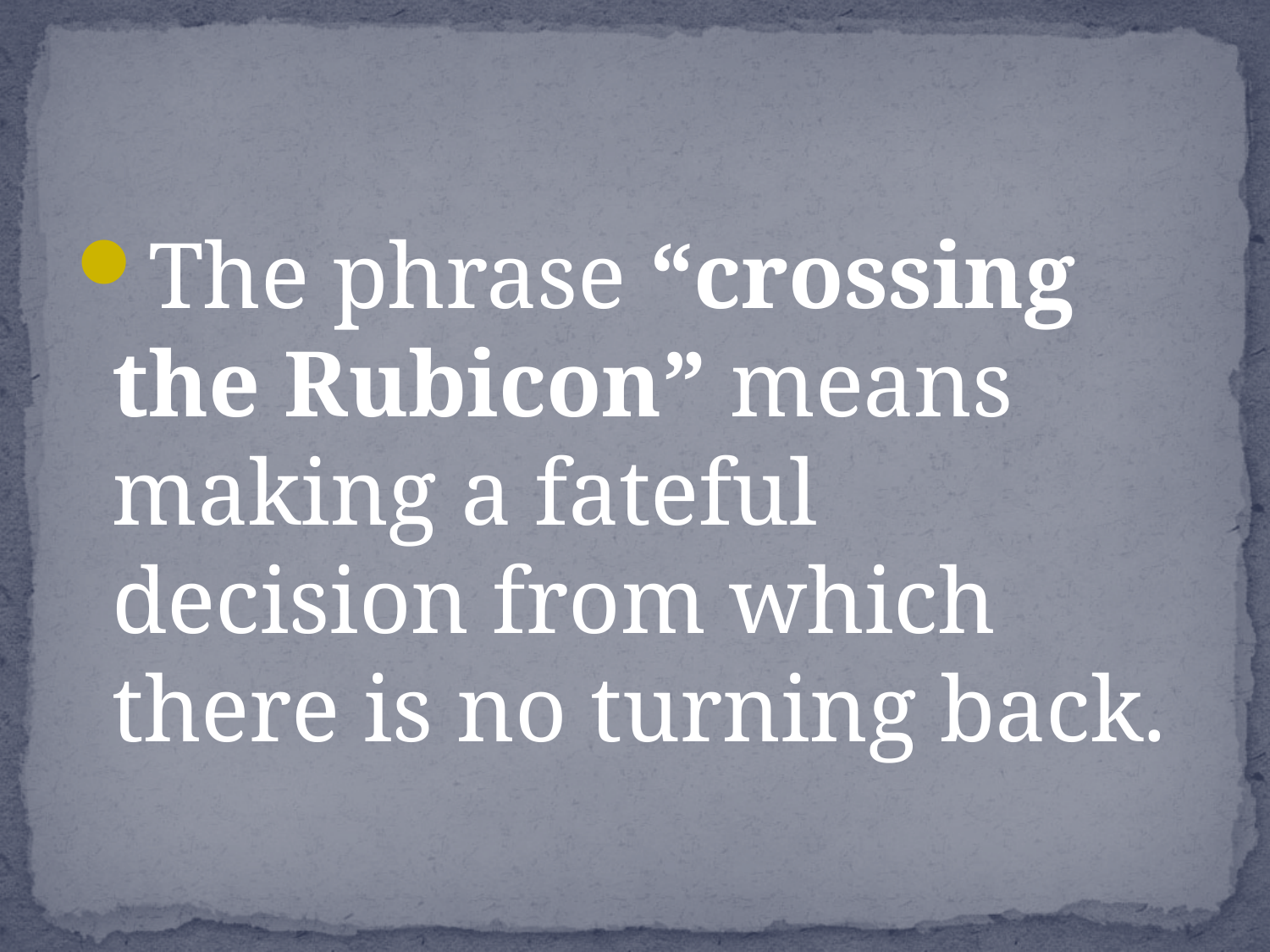

#
The phrase “crossing the Rubicon” means making a fateful decision from which there is no turning back.